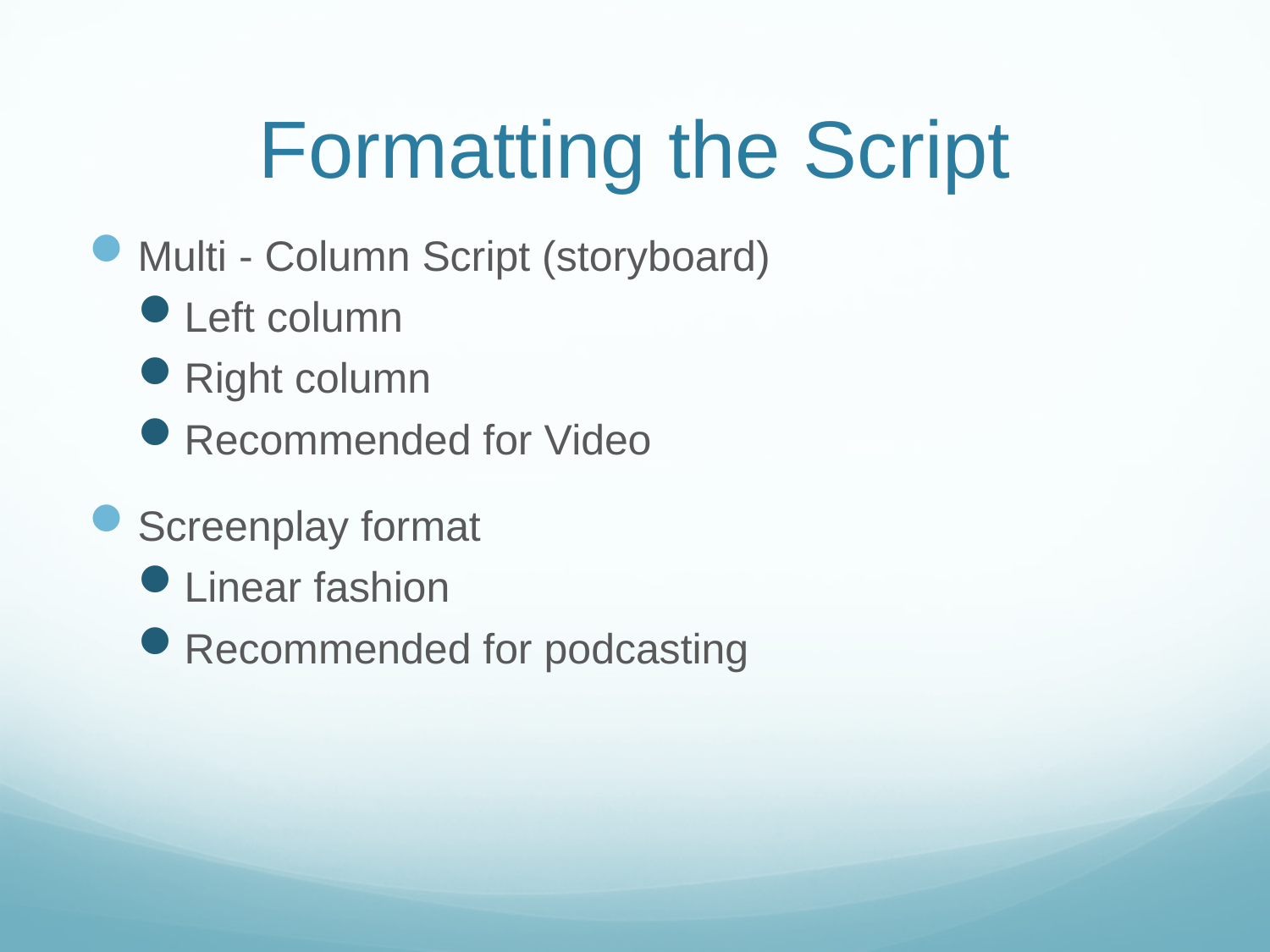

# Formatting the Script
Multi - Column Script (storyboard)
Left column
Right column
Recommended for Video
Screenplay format
Linear fashion
Recommended for podcasting